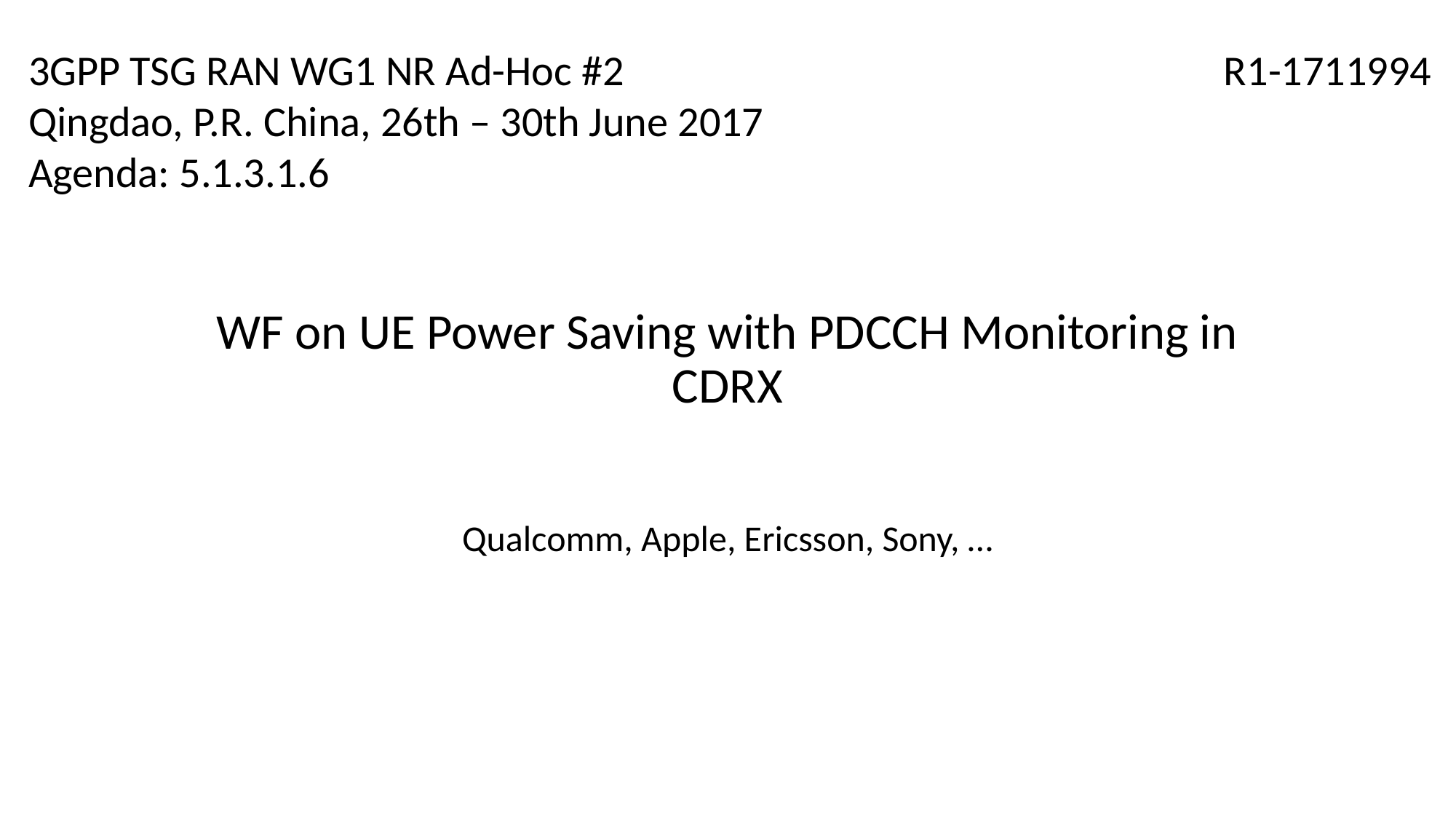

3GPP TSG RAN WG1 NR Ad-Hoc #2
Qingdao, P.R. China, 26th – 30th June 2017
Agenda: 5.1.3.1.6
R1-1711994
WF on UE Power Saving with PDCCH Monitoring in CDRX
Qualcomm, Apple, Ericsson, Sony, …